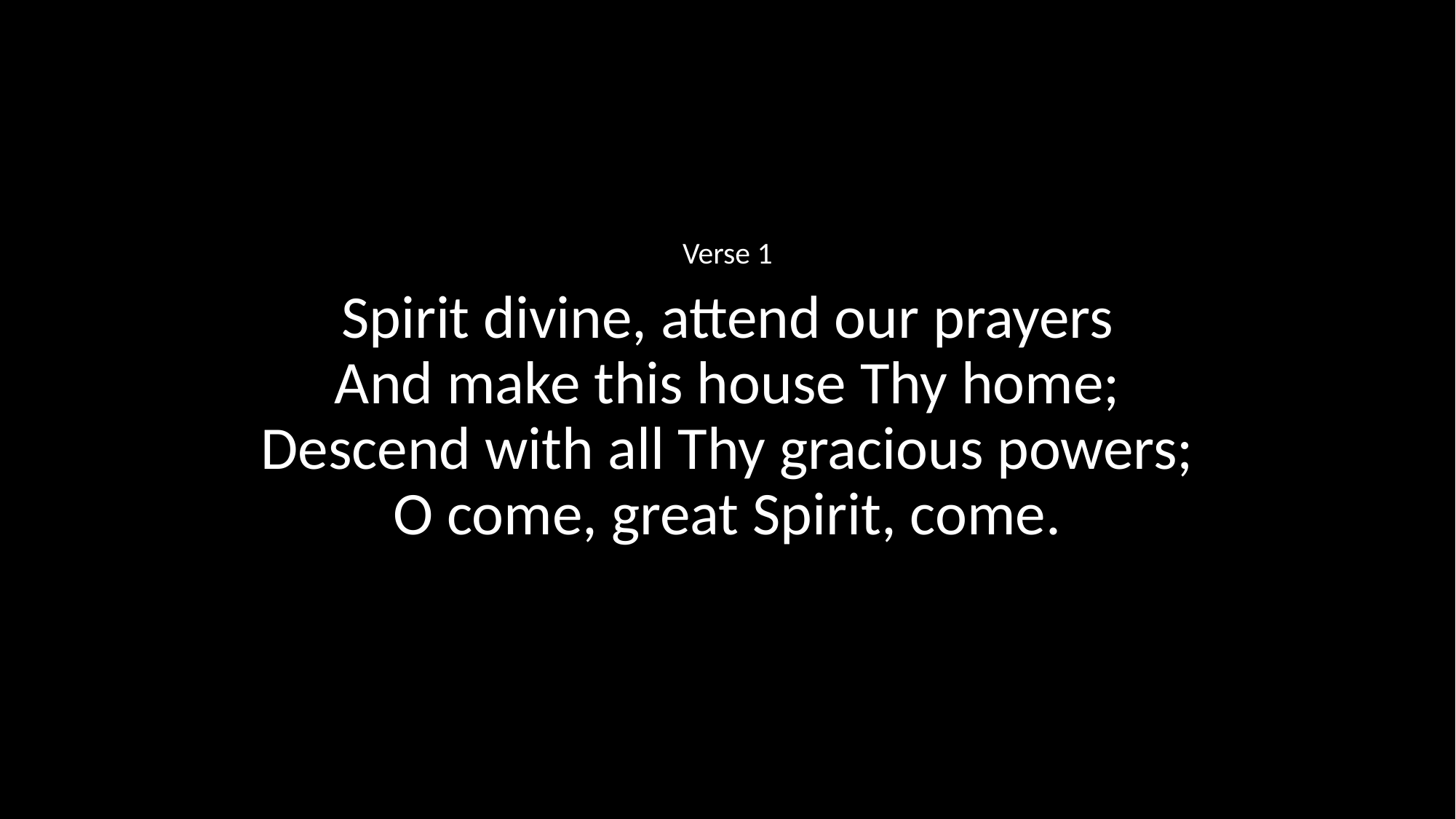

Verse 1
Spirit divine, attend our prayers
And make this house Thy home;
Descend with all Thy gracious powers;
O come, great Spirit, come.